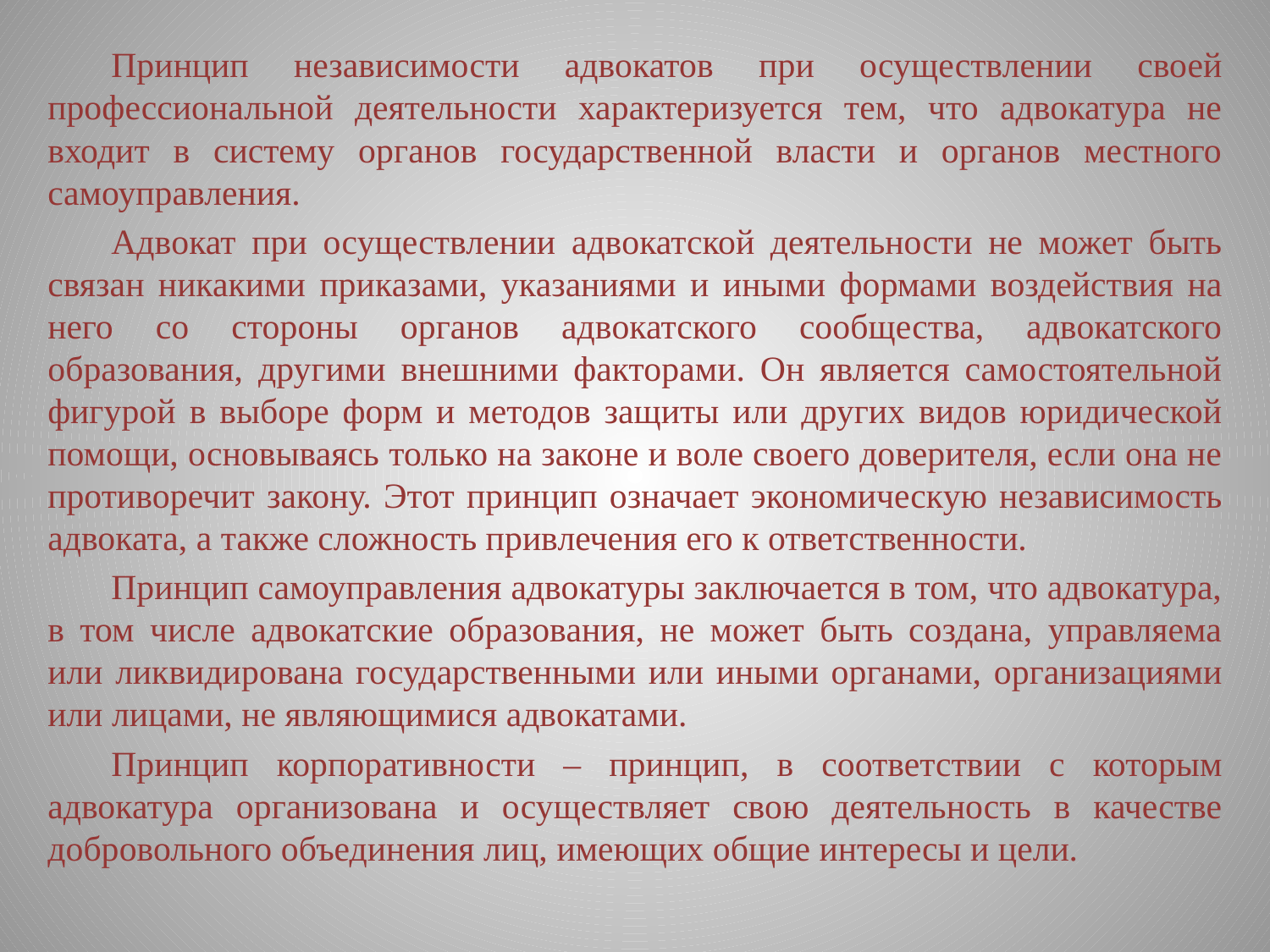

Принцип независимости адвокатов при осуществлении своей профессиональной деятельности характеризуется тем, что адвокатура не входит в систему органов государственной власти и органов местного самоуправления.
Адвокат при осуществлении адвокатской деятельности не может быть связан никакими приказами, указаниями и иными формами воздействия на него со стороны органов адвокатского сообщества, адвокатского образования, другими внешними факторами. Он является самостоятельной фигурой в выборе форм и методов защиты или других видов юридической помощи, основываясь только на законе и воле своего доверителя, если она не противоречит закону. Этот принцип означает экономическую независимость адвоката, а также сложность привлечения его к ответственности.
Принцип самоуправления адвокатуры заключается в том, что адвокатура, в том числе адвокатские образования, не может быть создана, управляема или ликвидирована государственными или иными органами, организациями или лицами, не являющимися адвокатами.
Принцип корпоративности – принцип, в соответствии с которым адвокатура организована и осуществляет свою деятельность в качестве добровольного объединения лиц, имеющих общие интересы и цели.
#